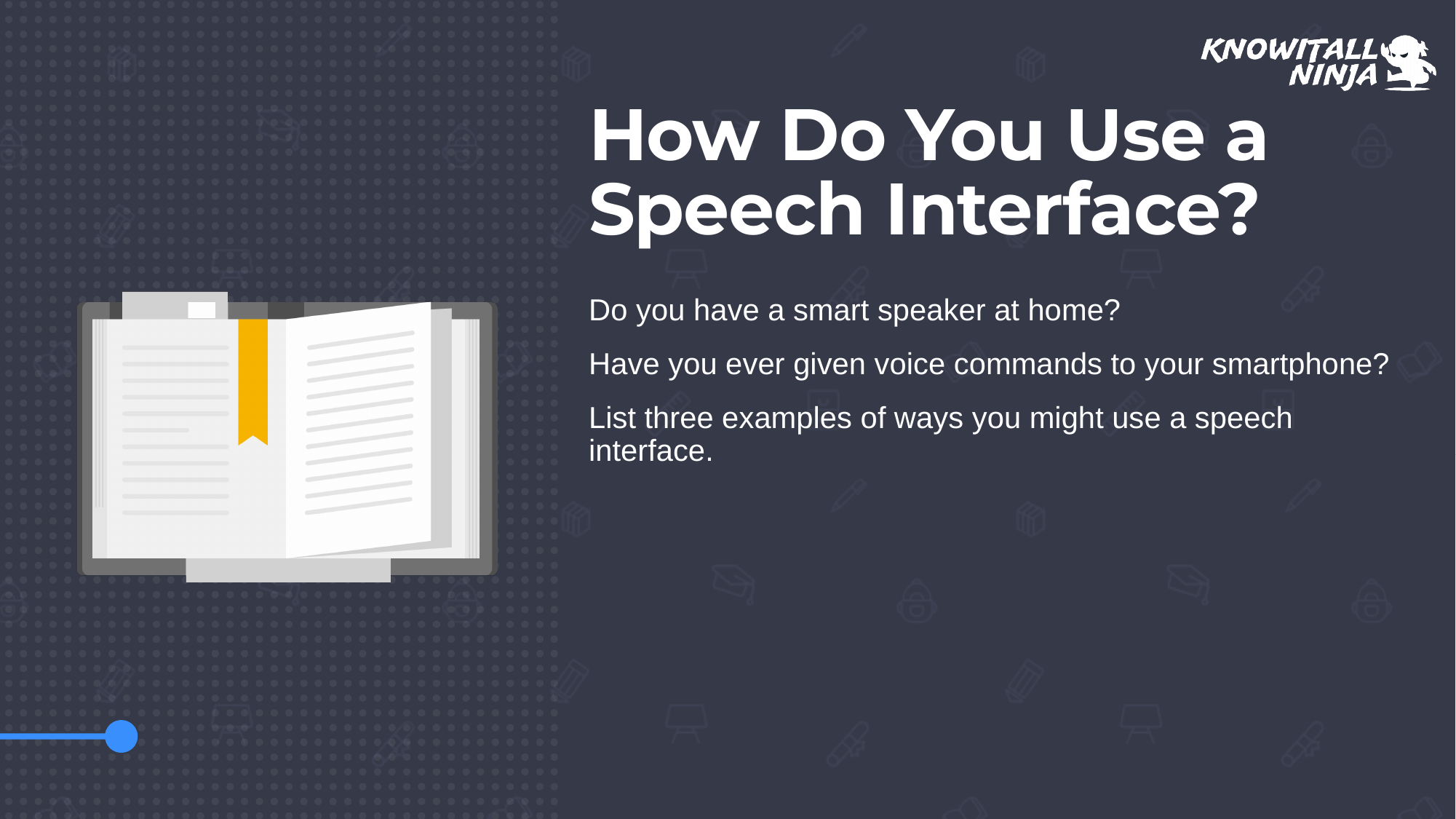

# How Do You Use a Speech Interface?
Do you have a smart speaker at home?
Have you ever given voice commands to your smartphone?
List three examples of ways you might use a speech interface.